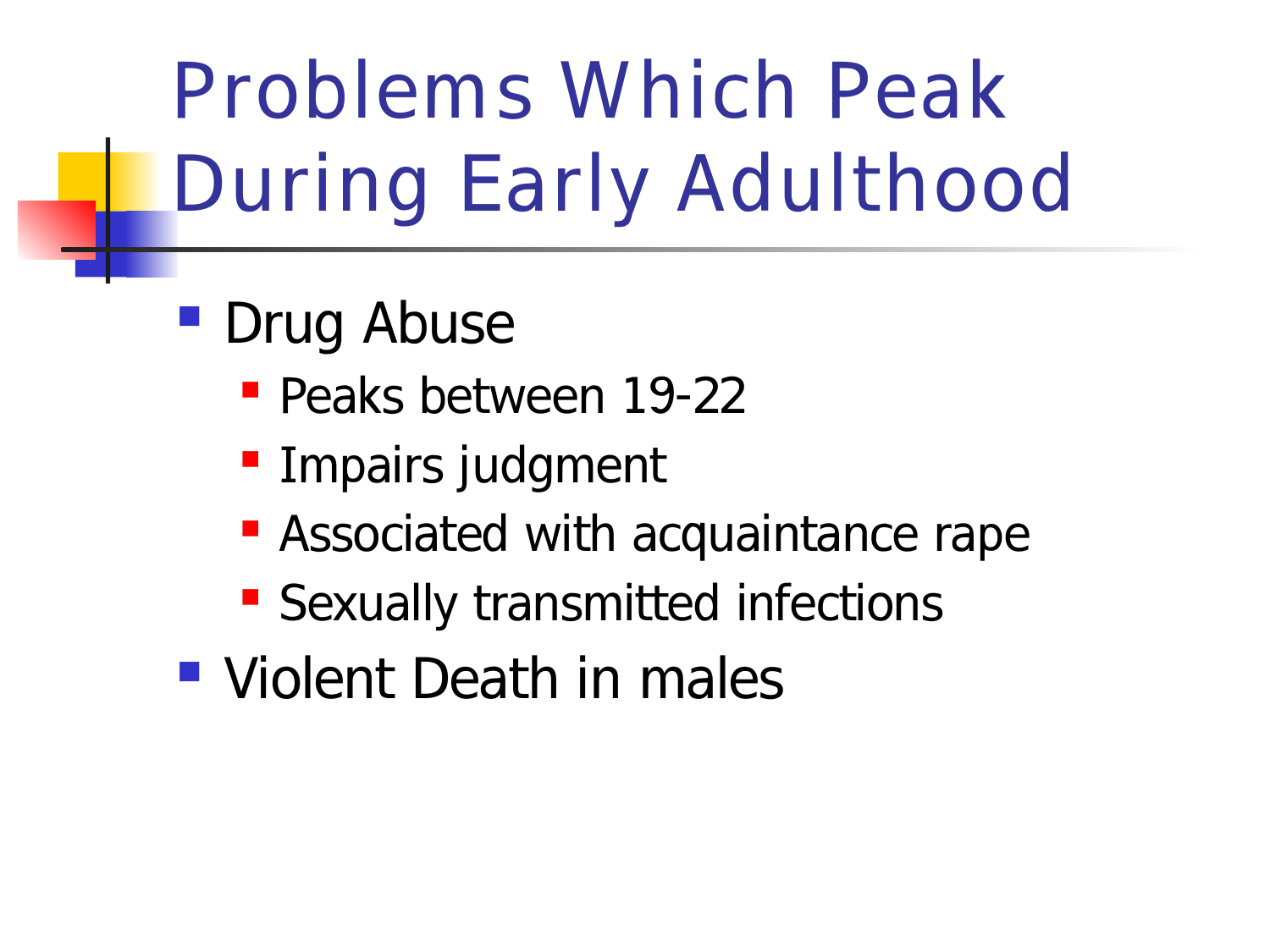

# Problems Which Peak During Early Adulthood
Drug Abuse
Peaks between 19-22
Impairs judgment
Associated with acquaintance rape
Sexually transmitted infections
Violent Death in males